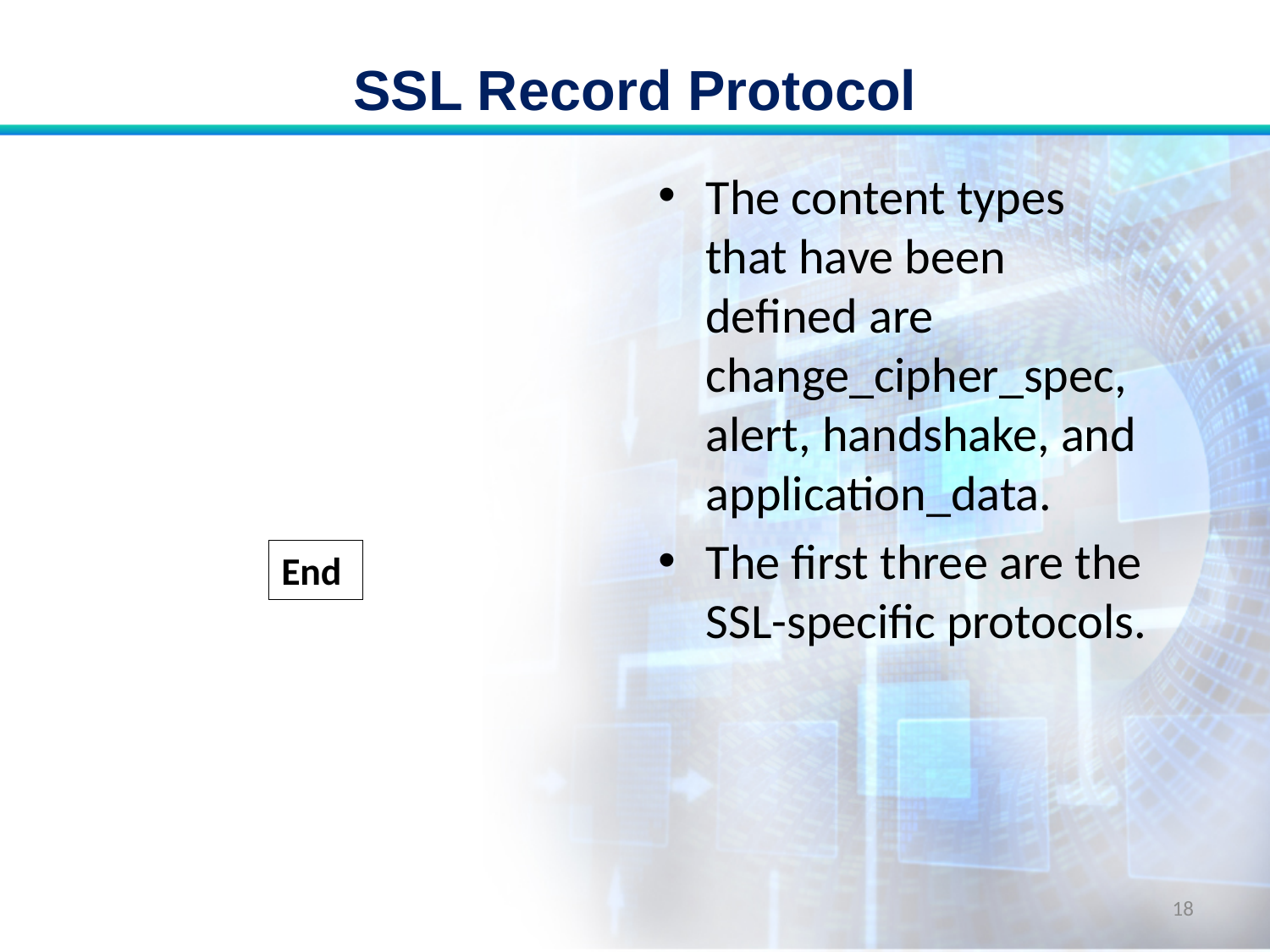

# SSL Record Protocol
The content types that have been defined are change_cipher_spec, alert, handshake, and application_data.
The first three are the SSL-specific protocols.
End
18